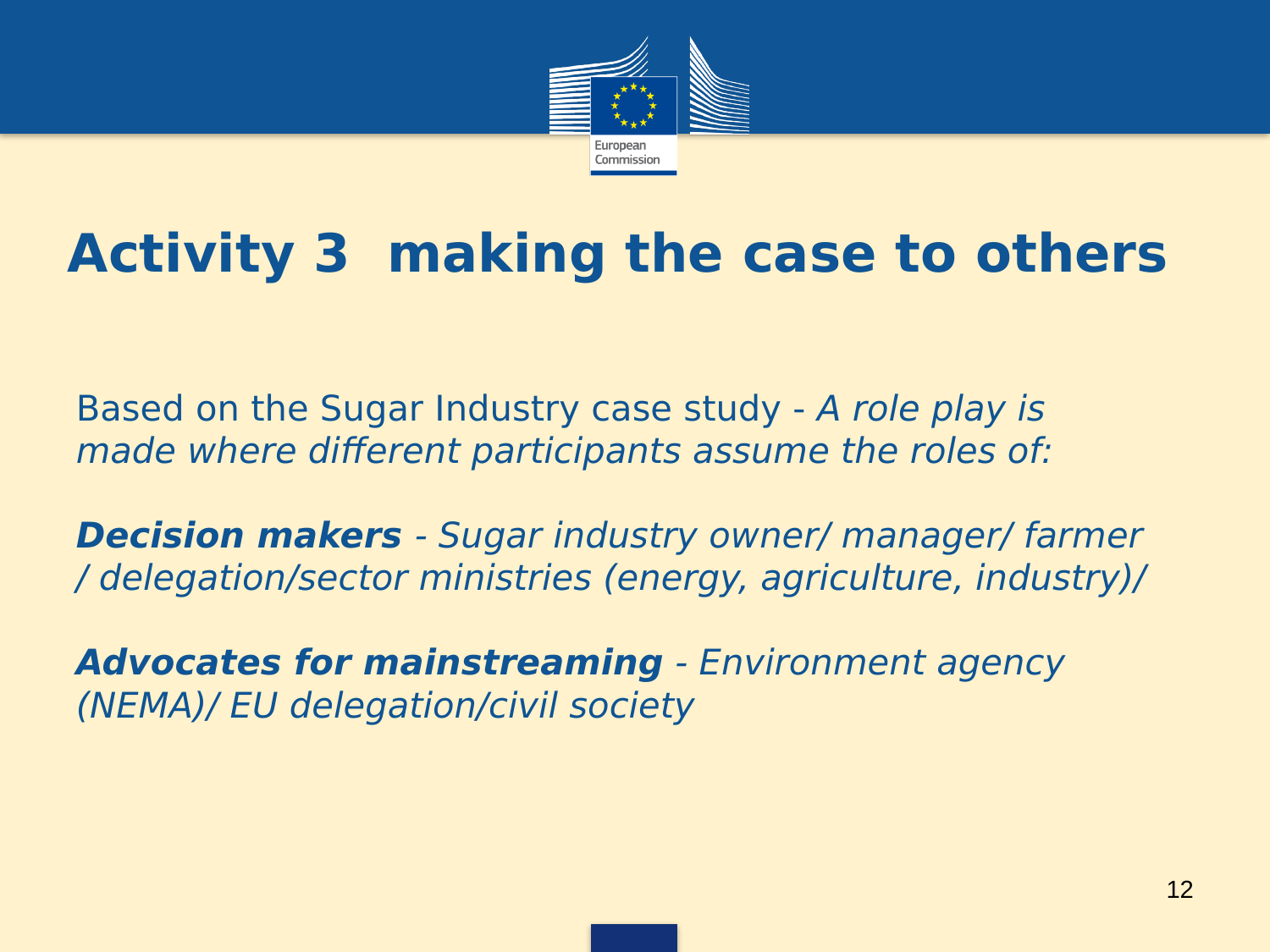

# Activity 3  making the case to others
Based on the Sugar Industry case study - A role play is made where different participants assume the roles of:

Decision makers - Sugar industry owner/ manager/ farmer / delegation/sector ministries (energy, agriculture, industry)/

Advocates for mainstreaming - Environment agency (NEMA)/ EU delegation/civil society
12